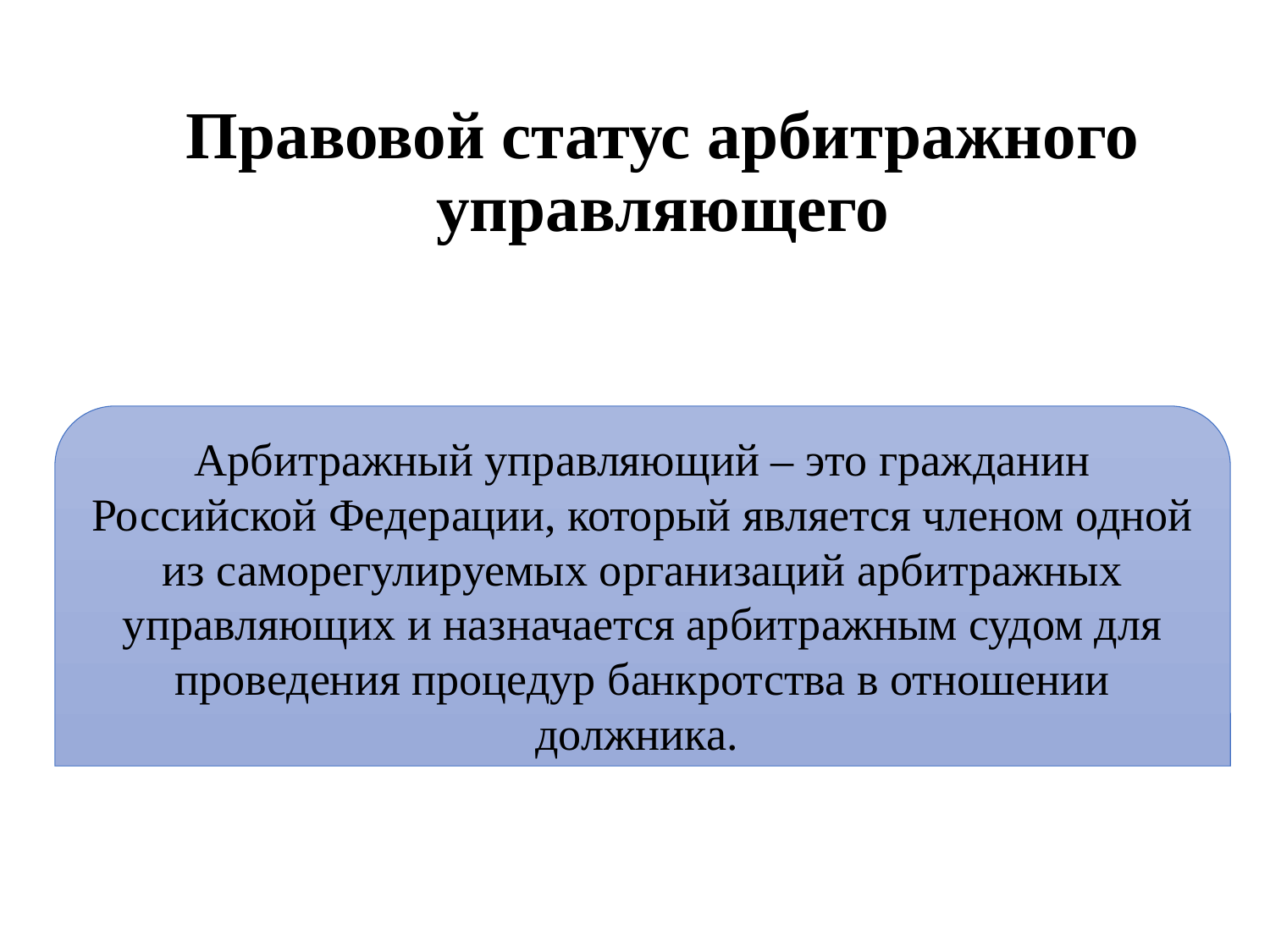

# Правовой статус арбитражного управляющего
Арбитражный управляющий ‒ это гражданин Российской Федерации, который является членом одной из саморегулируемых организаций арбитражных управляющих и назначается арбитражным судом для проведения процедур банкротства в отношении должника.